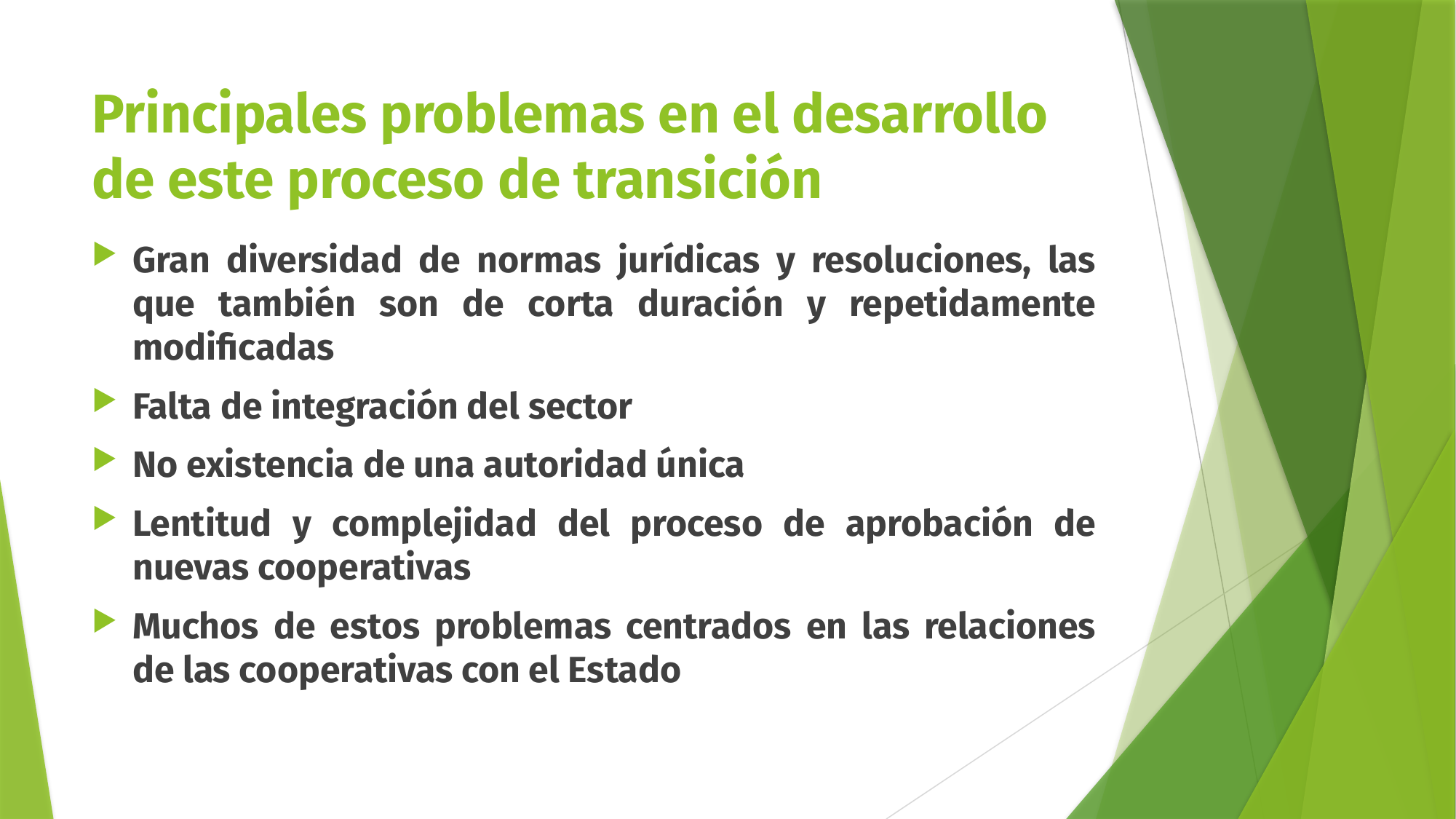

# Principales problemas en el desarrollo de este proceso de transición
Gran diversidad de normas jurídicas y resoluciones, las que también son de corta duración y repetidamente modificadas
Falta de integración del sector
No existencia de una autoridad única
Lentitud y complejidad del proceso de aprobación de nuevas cooperativas
Muchos de estos problemas centrados en las relaciones de las cooperativas con el Estado